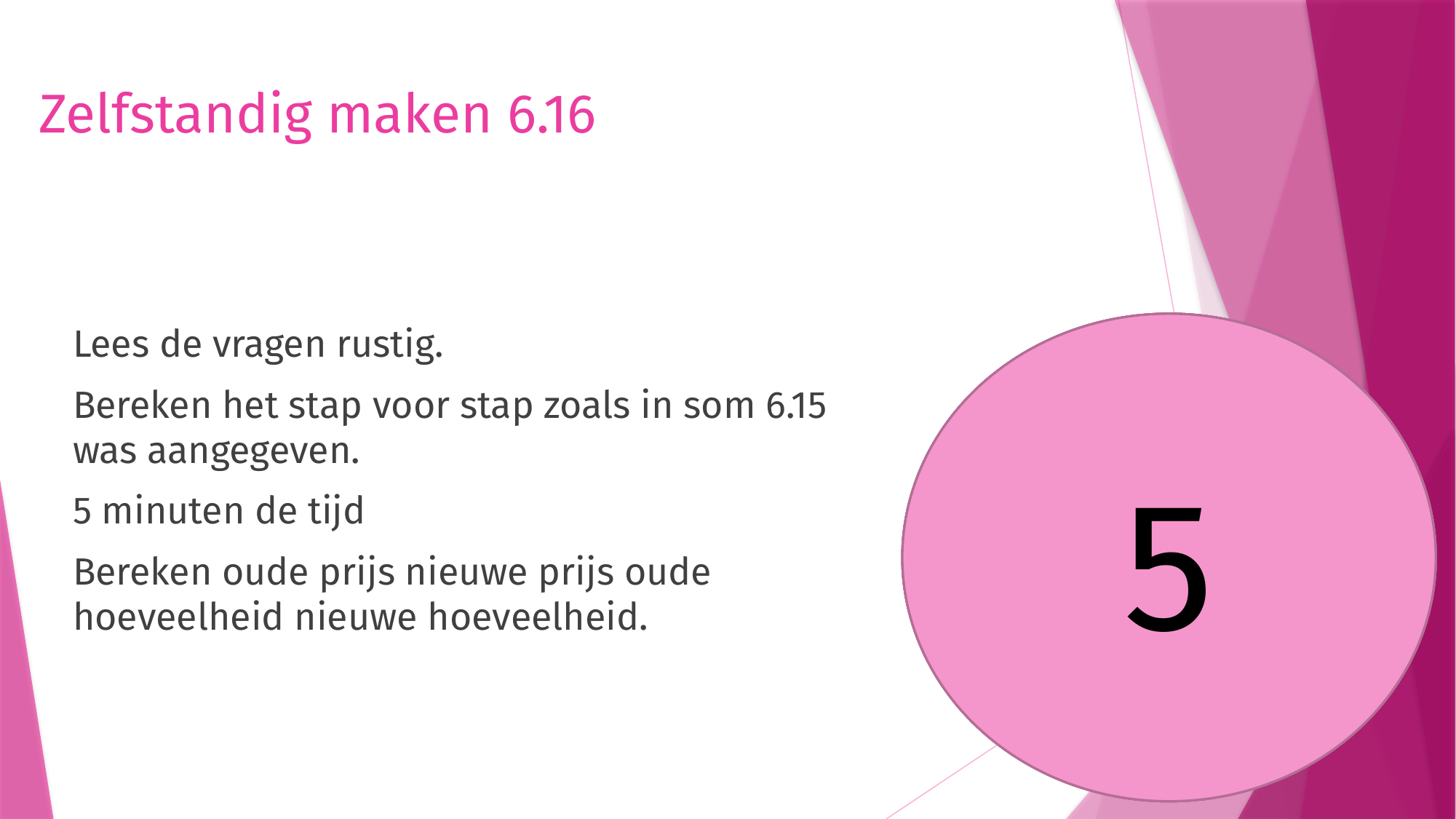

# Zelfstandig maken 6.16

Lees de vragen rustig.
Bereken het stap voor stap zoals in som 6.15 was aangegeven.
5 minuten de tijd
Bereken oude prijs nieuwe prijs oude hoeveelheid nieuwe hoeveelheid.
5
4
3
1
2